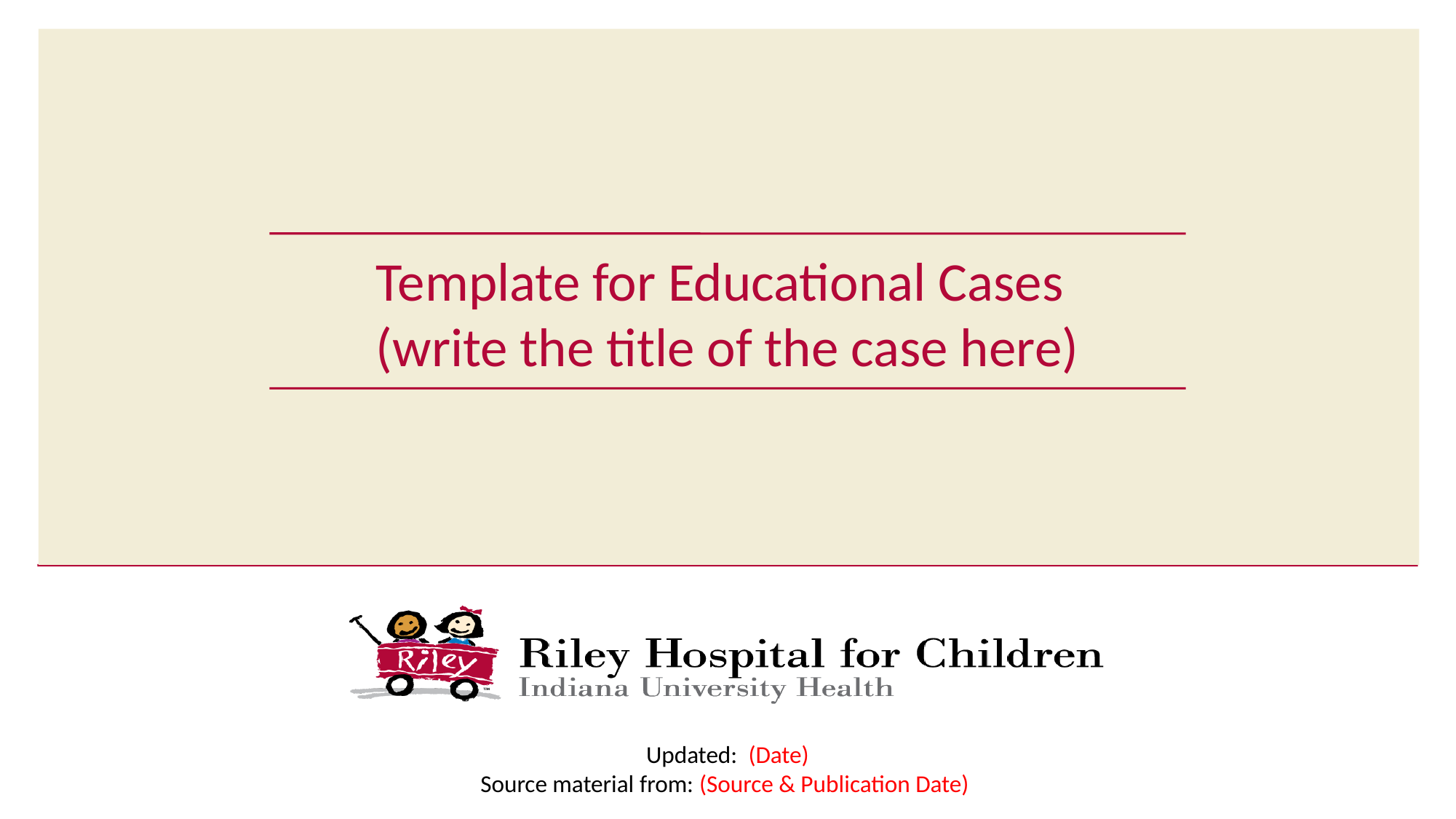

# Template for Educational Cases (write the title of the case here)
Updated:  (Date)
Source material from: (Source & Publication Date)